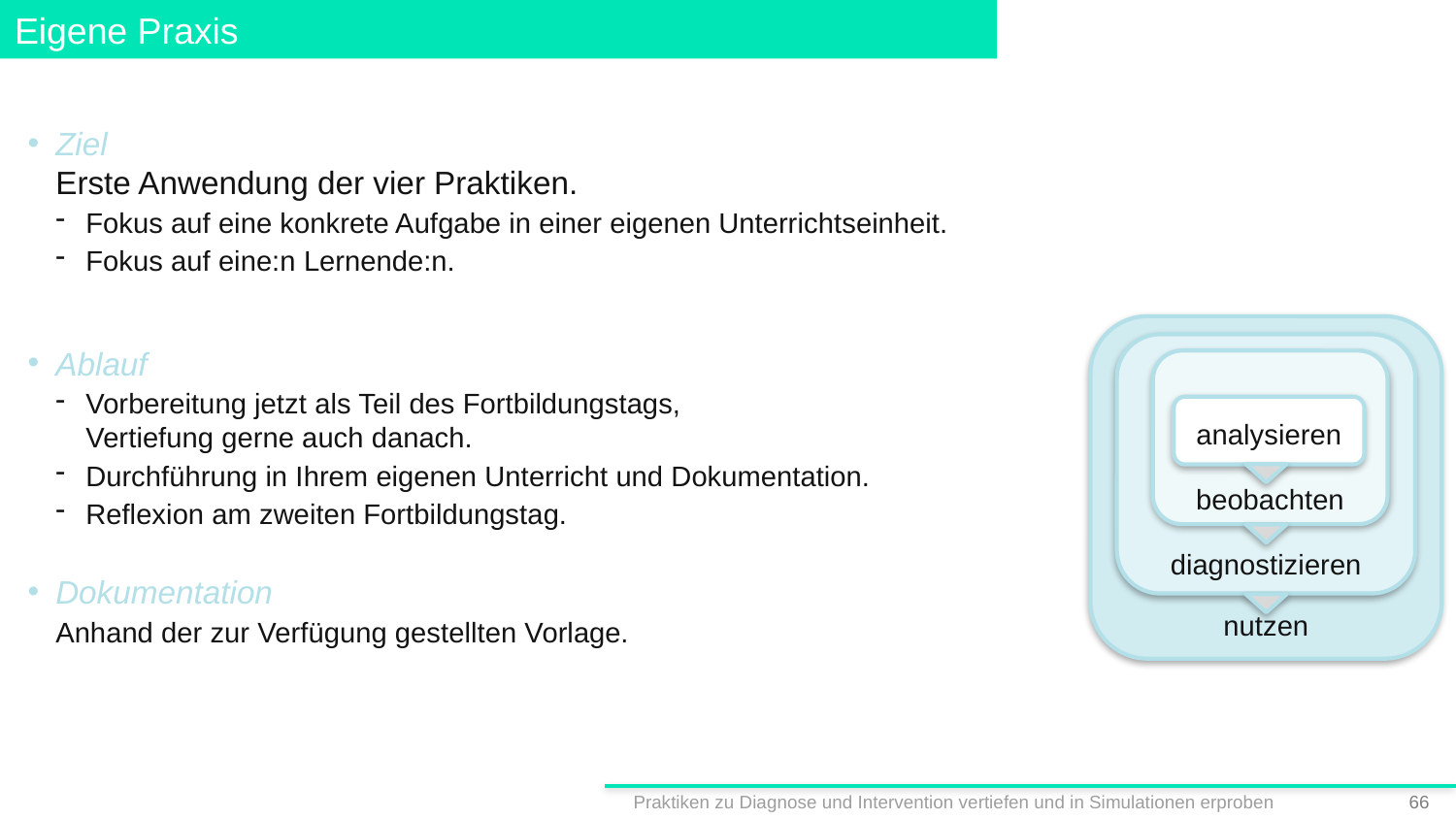

# Eigene Praxis

Ziel
Erste Anwendung der vier Praktiken.
Fokus auf eine konkrete Aufgabe in einer eigenen Unterrichtseinheit.
Fokus auf eine:n Lernende:n.

Ablauf
Vorbereitung jetzt als Teil des Fortbildungstags,
Vertiefung gerne auch danach.
Durchführung in Ihrem eigenen Unterricht und Dokumentation.
Reflexion am zweiten Fortbildungstag.

Dokumentation
Anhand der zur Verfügung gestellten Vorlage.
nutzen
diagnostizieren

beobachten

analysieren

Praktiken zu Diagnose und Intervention vertiefen und in Simulationen erproben
66